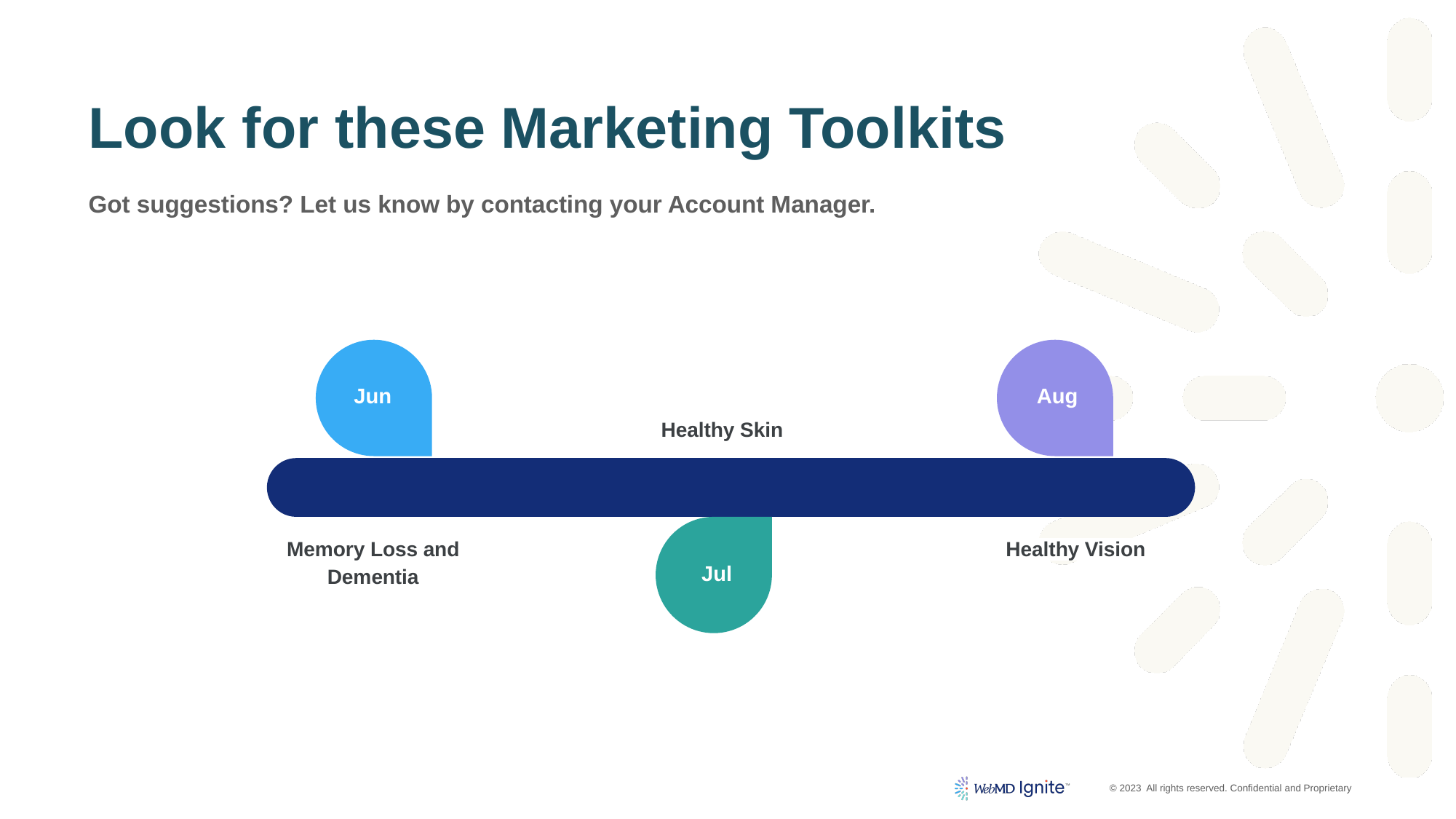

# Look for these Marketing Toolkits
Got suggestions? Let us know by contacting your Account Manager.
Healthy Skin
Jun
Aug
Memory Loss and Dementia
Healthy Vision
Jul